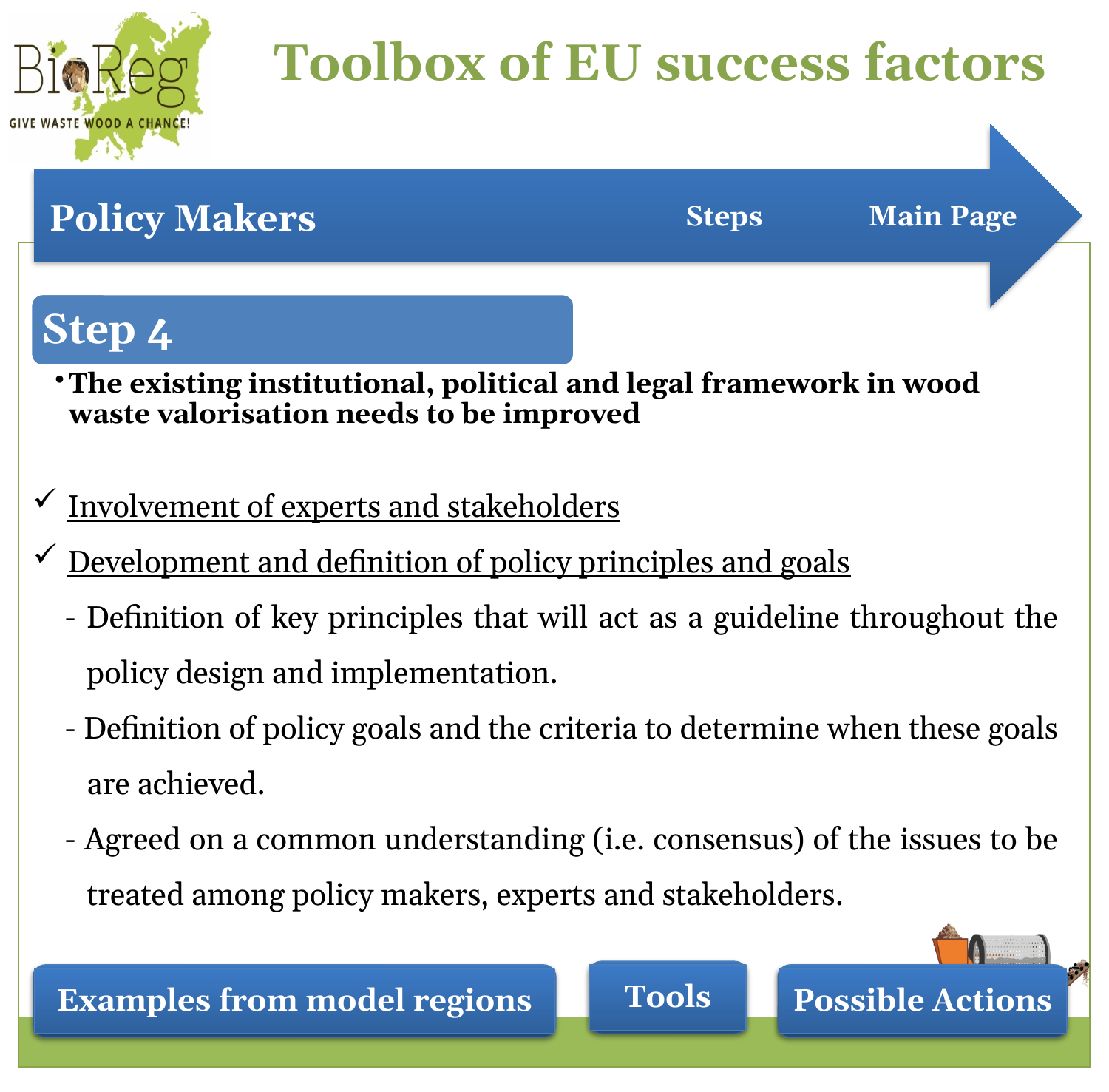

Policy Makers

Steps

Main Page

Step 4

The existing institutional, political and legal framework in wood waste valorisation needs to be improved
Involvement of experts and stakeholders
Development and definition of policy principles and goals
- Definition of key principles that will act as a guideline throughout the policy design and implementation.
- Definition of policy goals and the criteria to determine when these goals are achieved.
- Agreed on a common understanding (i.e. consensus) of the issues to be treated among policy makers, experts and stakeholders.

Tools

Possible Actions

Examples from model regions